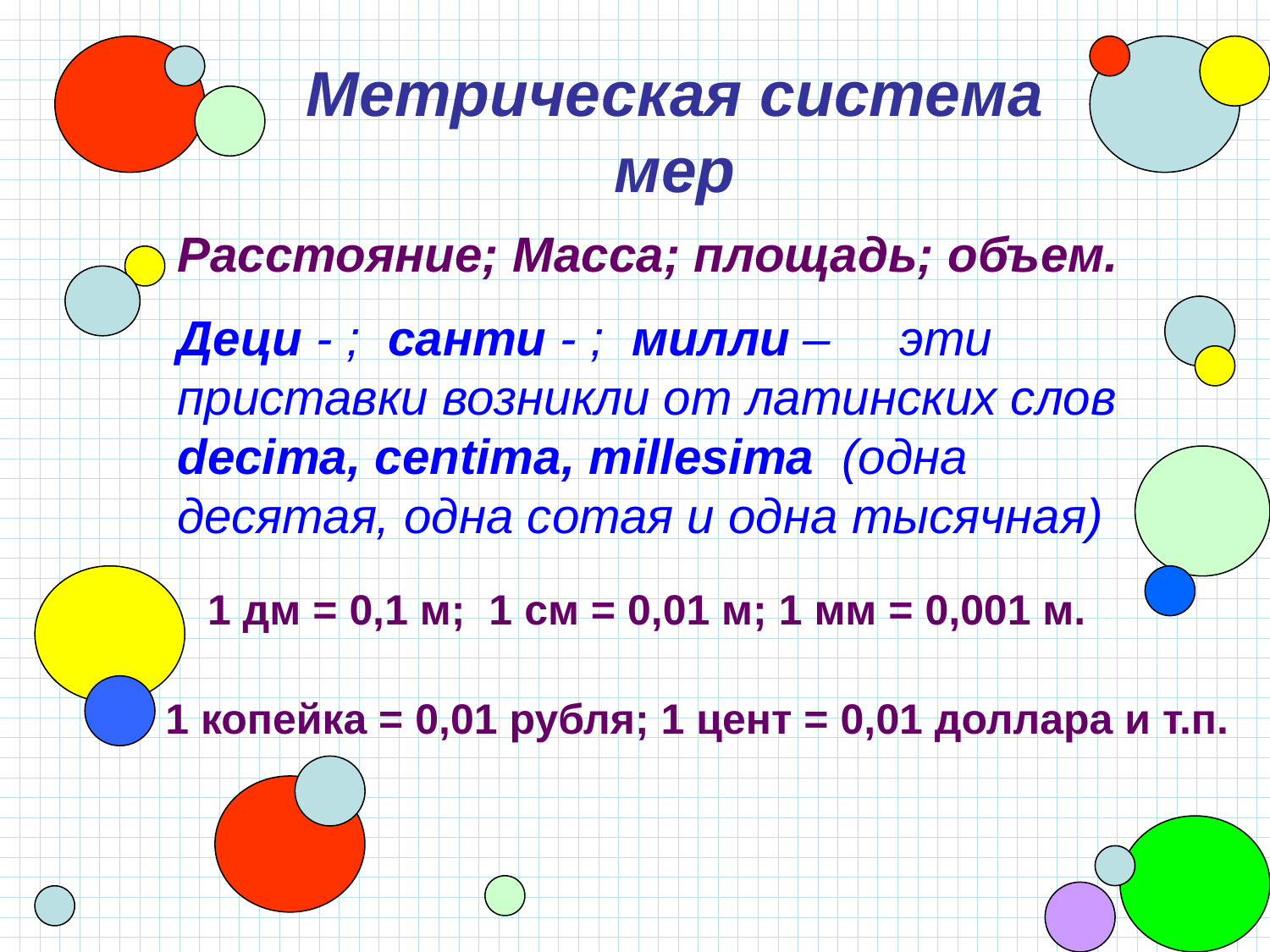

Метрическая система мер

Расстояние; Масса; площадь; объем.
Деци - ;  санти - ;  милли –     эти приставки возникли от латинских слов  decima, centima, millesima  (одна десятая, одна сотая и одна тысячная)

1 дм = 0,1 м;  1 см = 0,01 м; 1 мм = 0,001 м.

1 копейка = 0,01 рубля; 1 цент = 0,01 доллара и т.п.